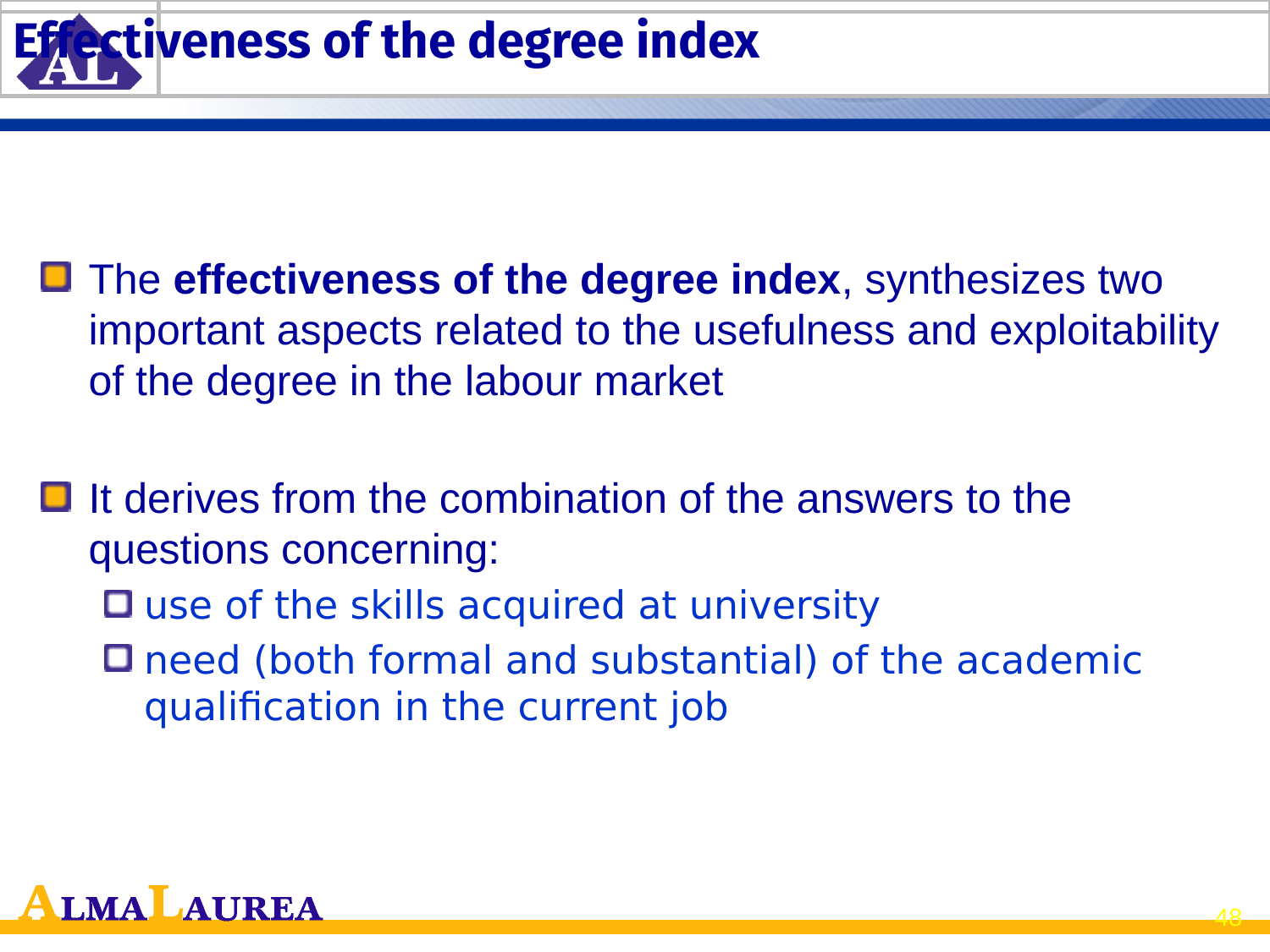

# Effectiveness of the degree index

The effectiveness of the degree index, synthesizes two important aspects related to the usefulness and exploitability of the degree in the labour market

It derives from the combination of the answers to the questions concerning:
use of the skills acquired at university
need (both formal and substantial) of the academic qualification in the current job

48